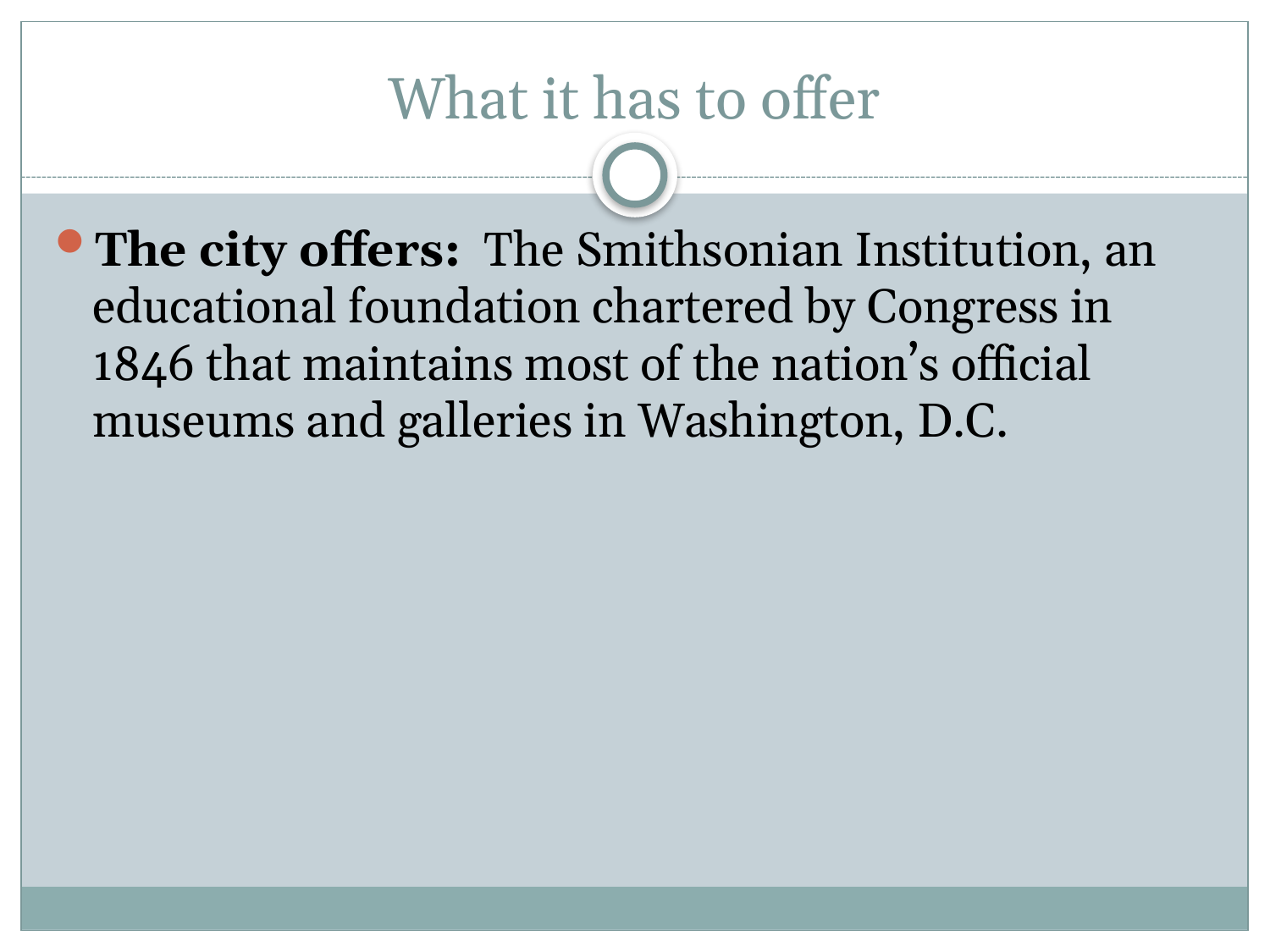

# What it has to offer
The city offers:  The Smithsonian Institution, an educational foundation chartered by Congress in 1846 that maintains most of the nation’s official museums and galleries in Washington, D.C.